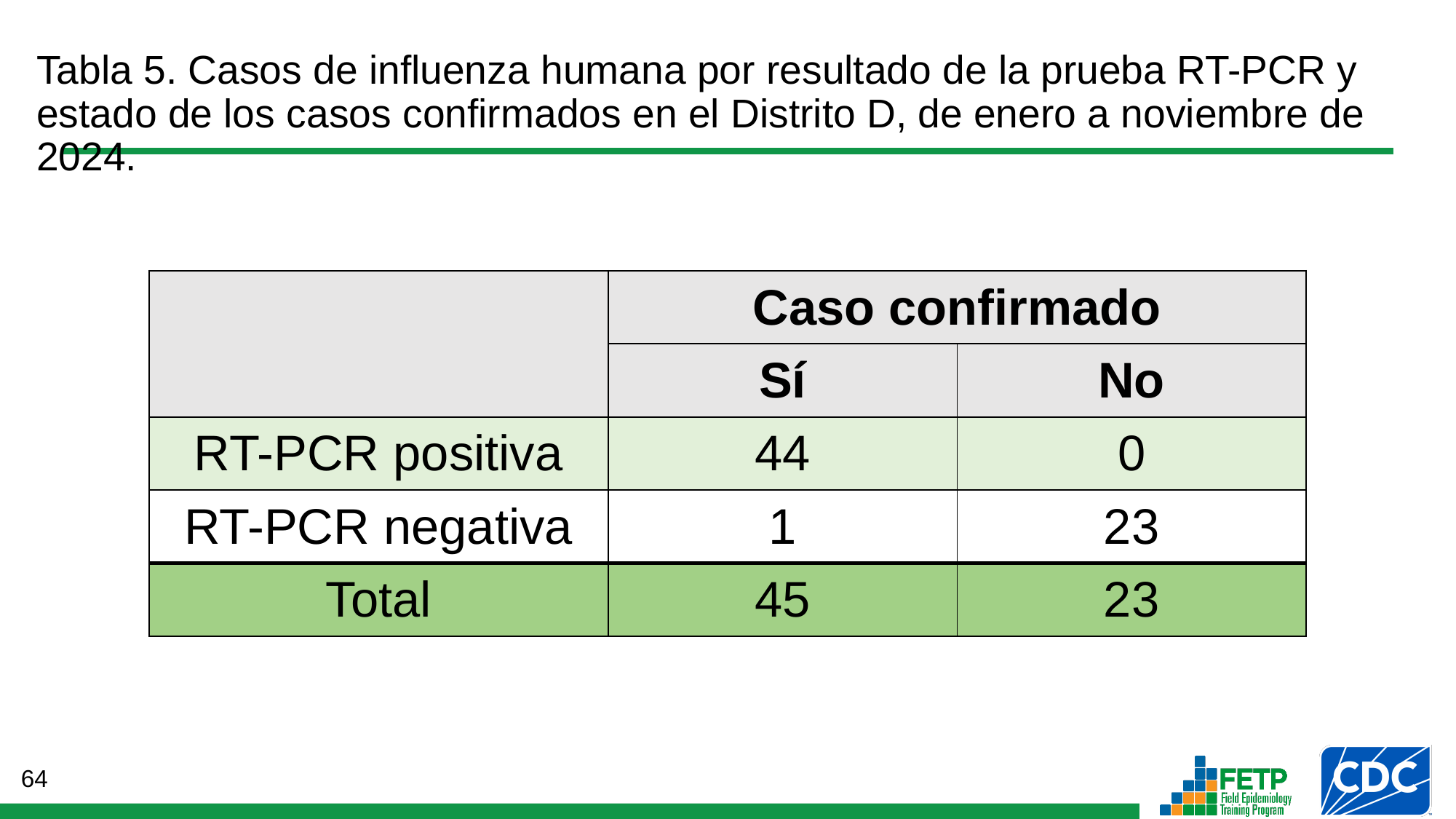

Tabla 5. Casos de influenza humana por resultado de la prueba RT-PCR y estado de los casos confirmados en el Distrito D, de enero a noviembre de 2024.
|  | Caso confirmado |  |
| --- | --- | --- |
|  | Sí | No |
| RT-PCR positiva | 44 | 0 |
| RT-PCR negativa | 1 | 23 |
| Total | 45 | 23 |